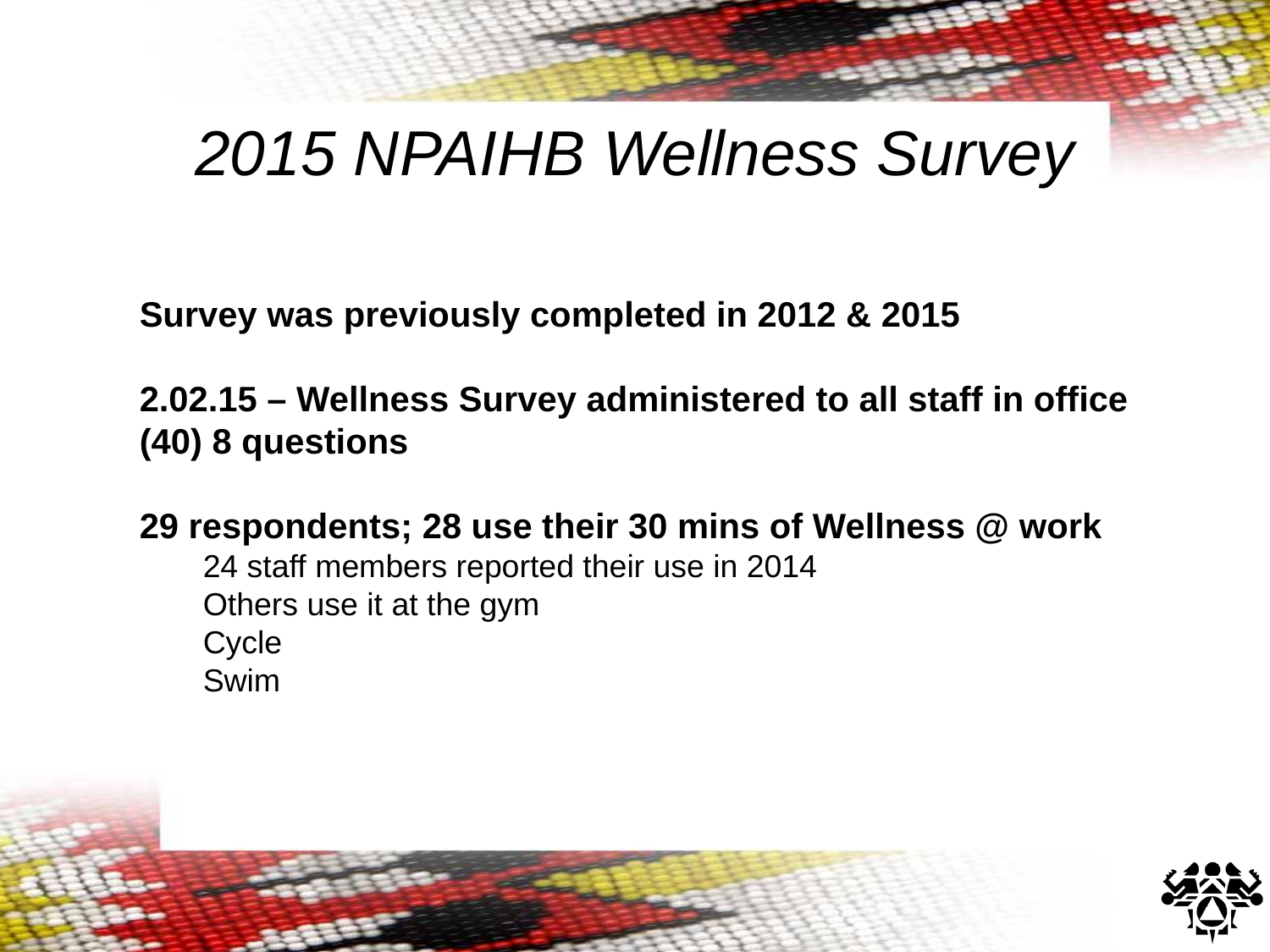

2015 NPAIHB Wellness Survey
Survey was previously completed in 2012 & 2015

2.02.15 – Wellness Survey administered to all staff in office (40) 8 questions

29 respondents; 28 use their 30 mins of Wellness @ work
24 staff members reported their use in 2014
Others use it at the gym
Cycle
Swim